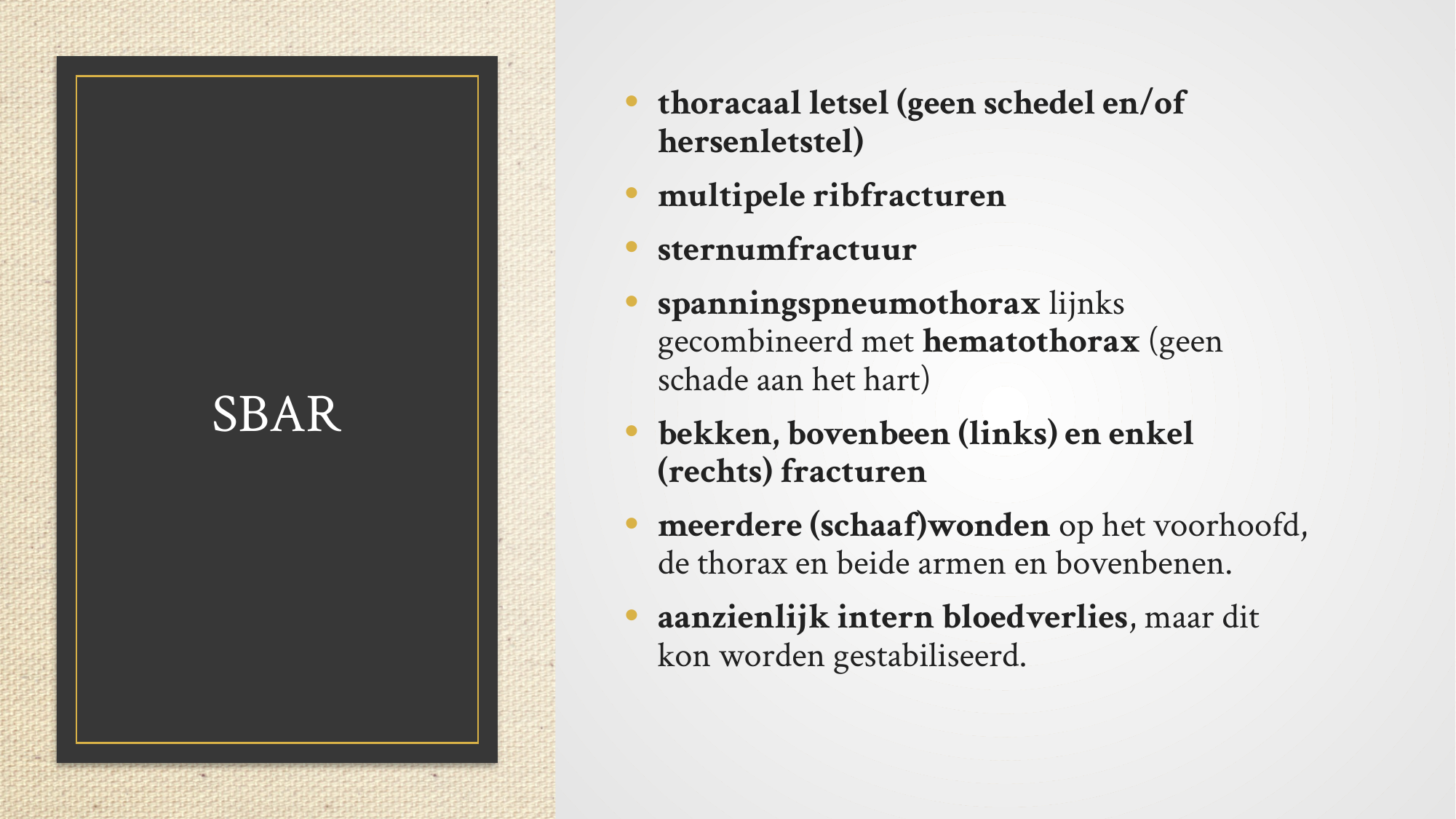

thoracaal letsel (geen schedel en/of hersenletstel)
multipele ribfracturen
sternumfractuur
spanningspneumothorax lijnks gecombineerd met hematothorax (geen schade aan het hart)
bekken, bovenbeen (links) en enkel (rechts) fracturen
meerdere (schaaf)wonden op het voorhoofd, de thorax en beide armen en bovenbenen.
aanzienlijk intern bloedverlies, maar dit kon worden gestabiliseerd.

# SBAR